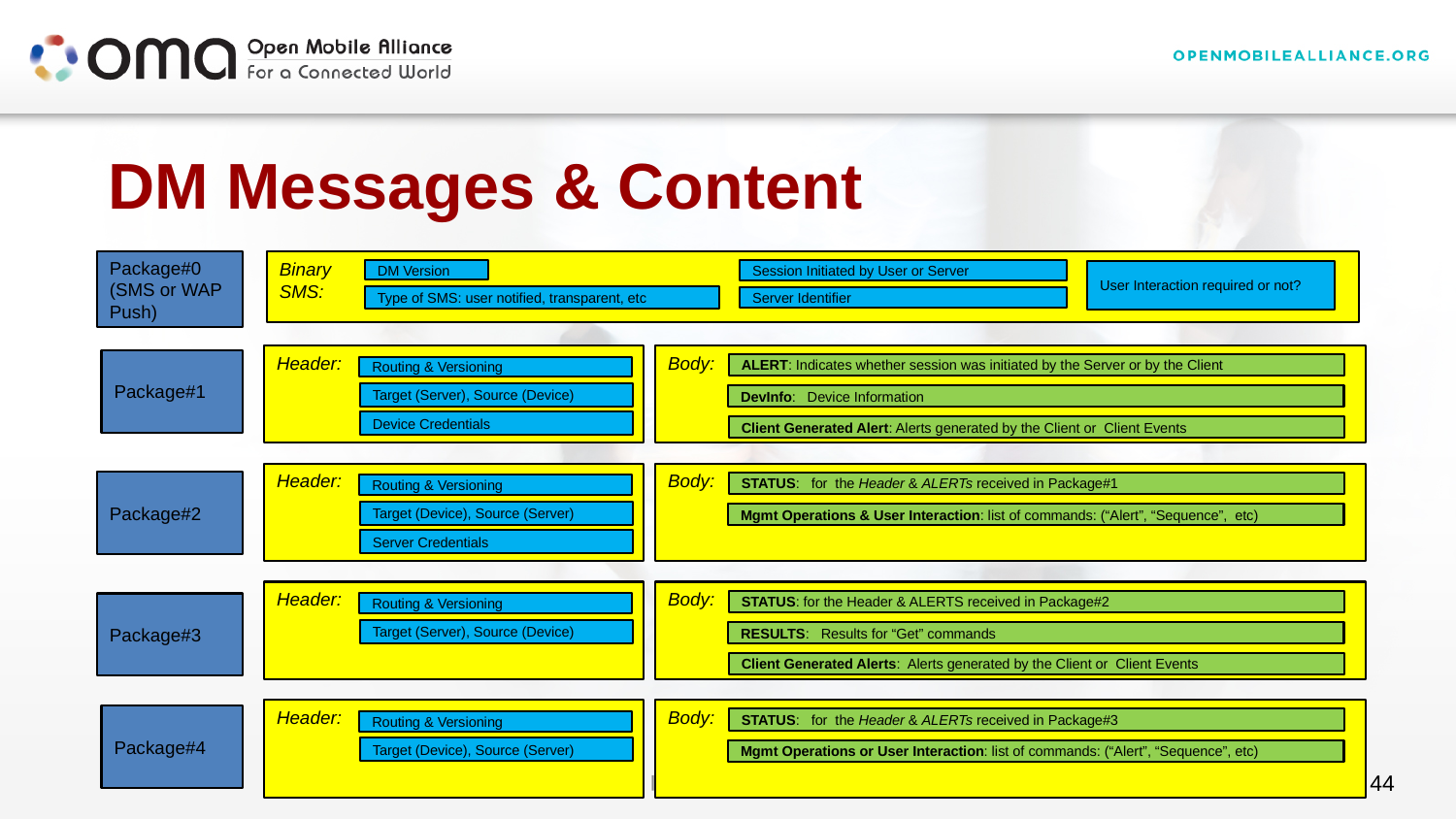

#
DM Messages & Content
Binary
SMS:
Package#0
(SMS or WAP Push)
DM Version
Session Initiated by User or Server
User Interaction required or not?

Type of SMS: user notified, transparent, etc
Server Identifier
Header:
Body:
Package#1
ALERT: Indicates whether session was initiated by the Server or by the Client
Routing & Versioning
Target (Server), Source (Device)
DevInfo:   Device Information
Device Credentials
Client Generated Alert: Alerts generated by the Client or  Client Events
Header:
Body:
Package#2
STATUS:   for  the Header & ALERTs received in Package#1
Routing & Versioning
Target (Device), Source (Server)
Mgmt Operations & User Interaction: list of commands: (“Alert”, “Sequence”,  etc)
Server Credentials
Header:
Body:
STATUS: for the Header & ALERTS received in Package#2
Routing & Versioning
Package#3
Target (Server), Source (Device)
RESULTS:   Results for “Get” commands
Client Generated Alerts:  Alerts generated by the Client or  Client Events
Header:
Body:
Package#4
STATUS:   for  the Header & ALERTs received in Package#3
Routing & Versioning
Target (Device), Source (Server)
Mgmt Operations or User Interaction: list of commands: (“Alert”, “Sequence”, etc)
The information in this presentation is public.     |     Copyright © 2013  Open Mobile Alliance Ltd. All rights reserved.